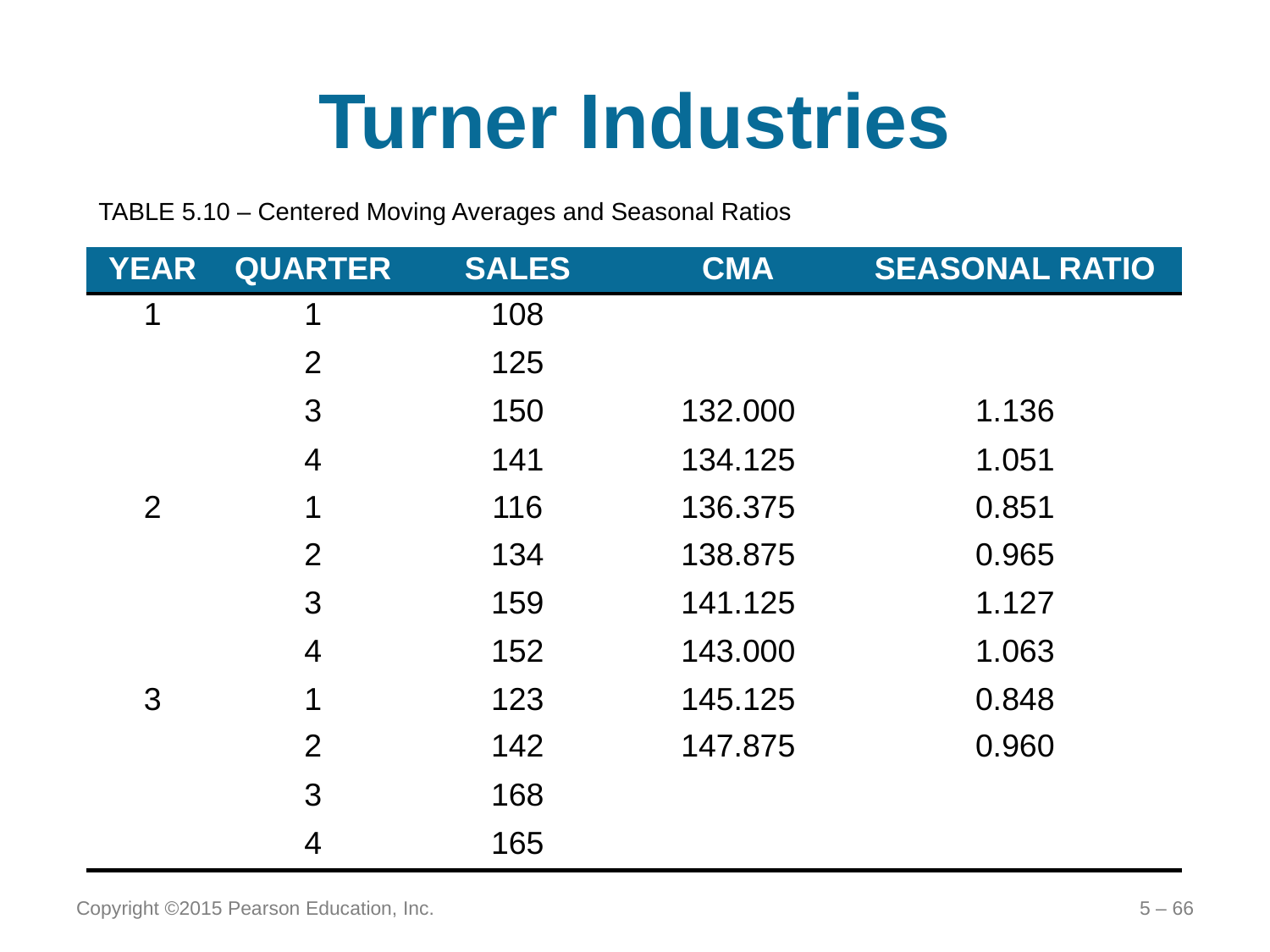

# Turner Industries
TABLE 5.10 – Centered Moving Averages and Seasonal Ratios
| YEAR | QUARTER | SALES | CMA | SEASONAL RATIO |
| --- | --- | --- | --- | --- |
| 1 | 1 | 108 |  |  |
|  | 2 | 125 |  |  |
|  | 3 | 150 | 132.000 | 1.136 |
|  | 4 | 141 | 134.125 | 1.051 |
| 2 | 1 | 116 | 136.375 | 0.851 |
|  | 2 | 134 | 138.875 | 0.965 |
|  | 3 | 159 | 141.125 | 1.127 |
|  | 4 | 152 | 143.000 | 1.063 |
| 3 | 1 | 123 | 145.125 | 0.848 |
|  | 2 | 142 | 147.875 | 0.960 |
|  | 3 | 168 |  |  |
|  | 4 | 165 |  |  |
Copyright ©2015 Pearson Education, Inc.
5 – 66